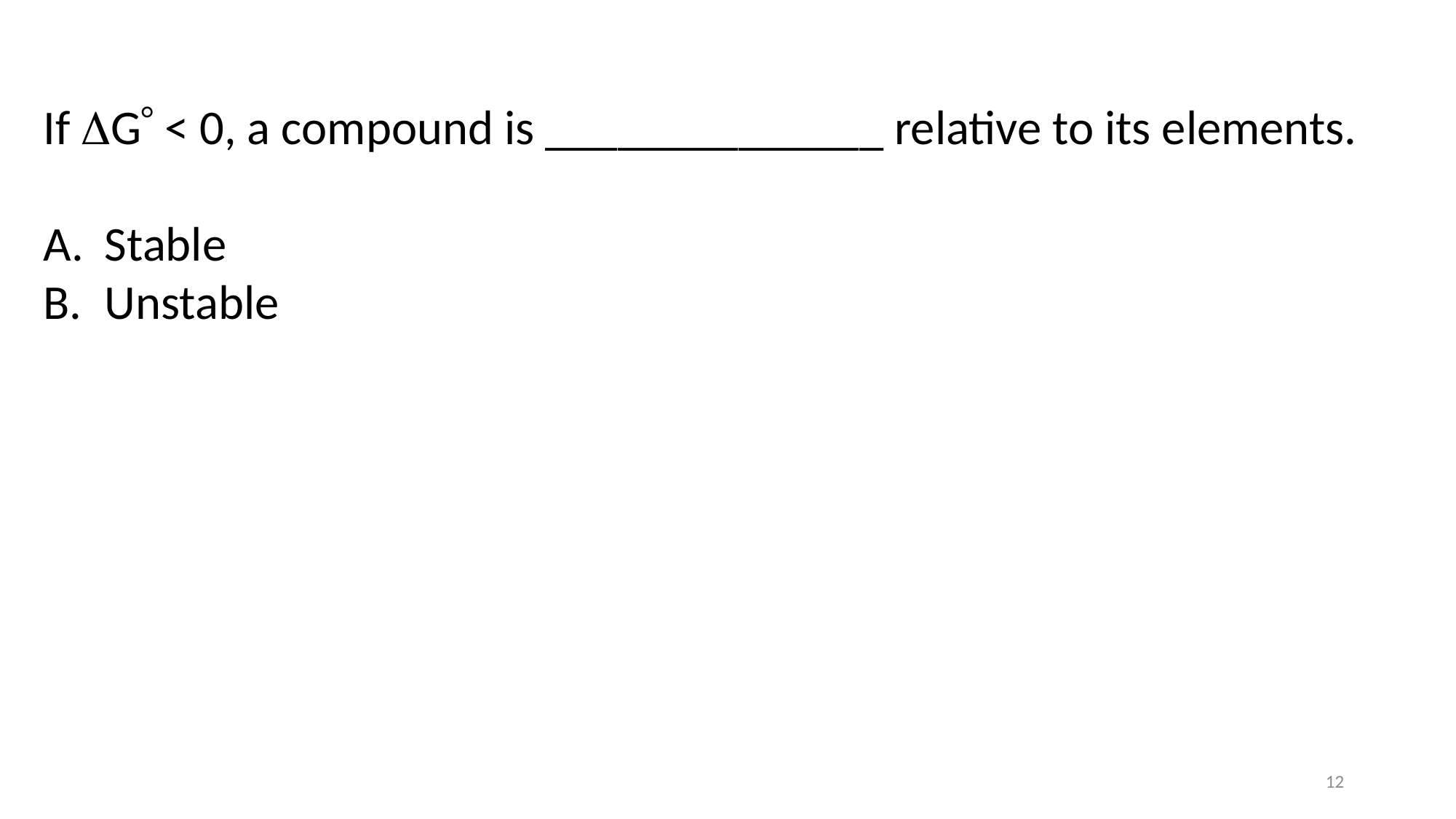

If ΔG° < 0, a compound is ______________ relative to its elements.

Stable
Unstable
12